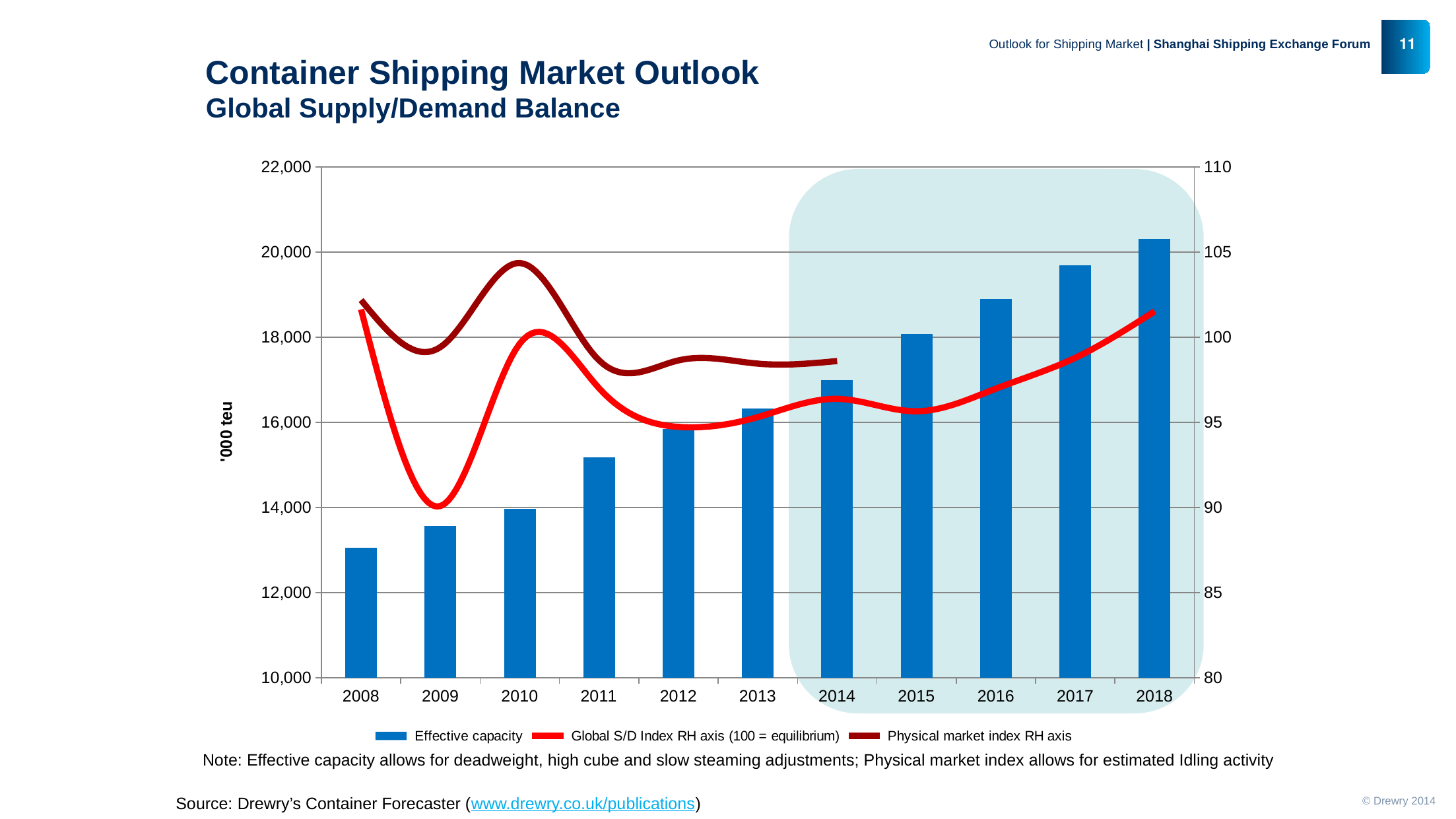

# Container Shipping Market Outlook Global Supply/Demand Balance

### Chart

| Category |  Effective capacity |  Global S/D Index RH axis (100 = equilibrium) |  Physical market index RH axis |
|---|---|---|---|
| 2008 | 13056.0 | 101.63622909794631 | 102.18603231561457 |
| 2009 | 13564.0 | 90.08531563626127 | 99.42403185604893 |
| 2010 | 13974.0 | 99.6294620864533 | 104.36155337353887 |
| 2011 | 15184.0 | 97.0014717479327 | 98.6389460137951 |
| 2012 | 15842.973119259903 | 94.73638497232508 | 98.64265945837683 |
| 2013 | 16322.825942277284 | 95.3133852241376 | 98.45099652590069 |
| 2014 | 16991.159325475724 | 96.38264225453828 | 98.60371441551302 |
| 2015 | 18073.77818571653 | 95.65291136042879 | None |
| 2016 | 18892.52192240392 | 96.98304497129487 | None |
| 2017 | 19684.626952661485 | 98.7928240612547 | None |
| 2018 | 20306.719503600616 | 101.52289235288252 | None |
Note: Effective capacity allows for deadweight, high cube and slow steaming adjustments; Physical market index allows for estimated Idling activity
11
Source: Drewry’s Container Forecaster (www.drewry.co.uk/publications)